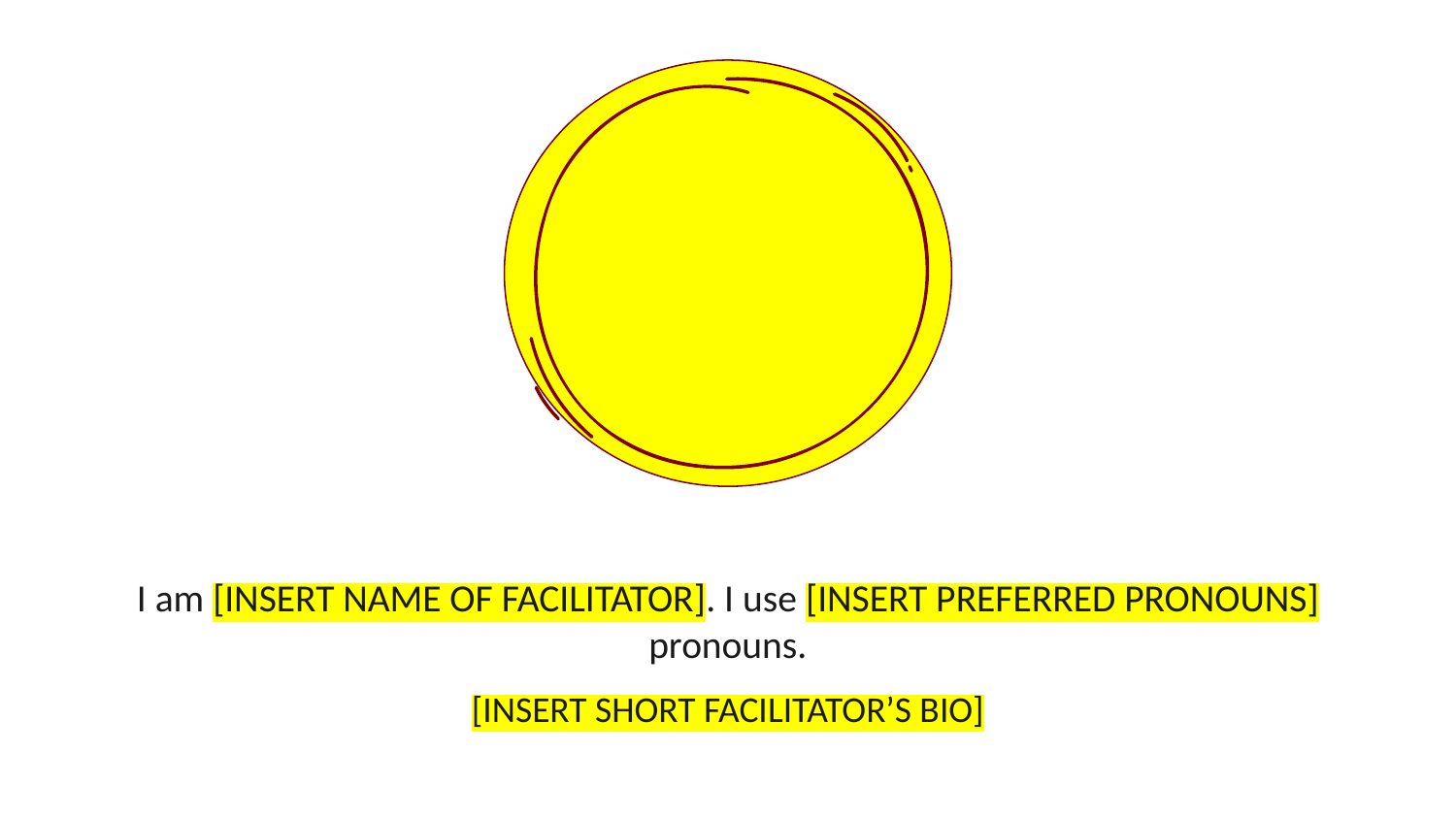

I am [INSERT NAME OF FACILITATOR]. I use [INSERT PREFERRED PRONOUNS] pronouns.
[INSERT SHORT FACILITATOR’S BIO]